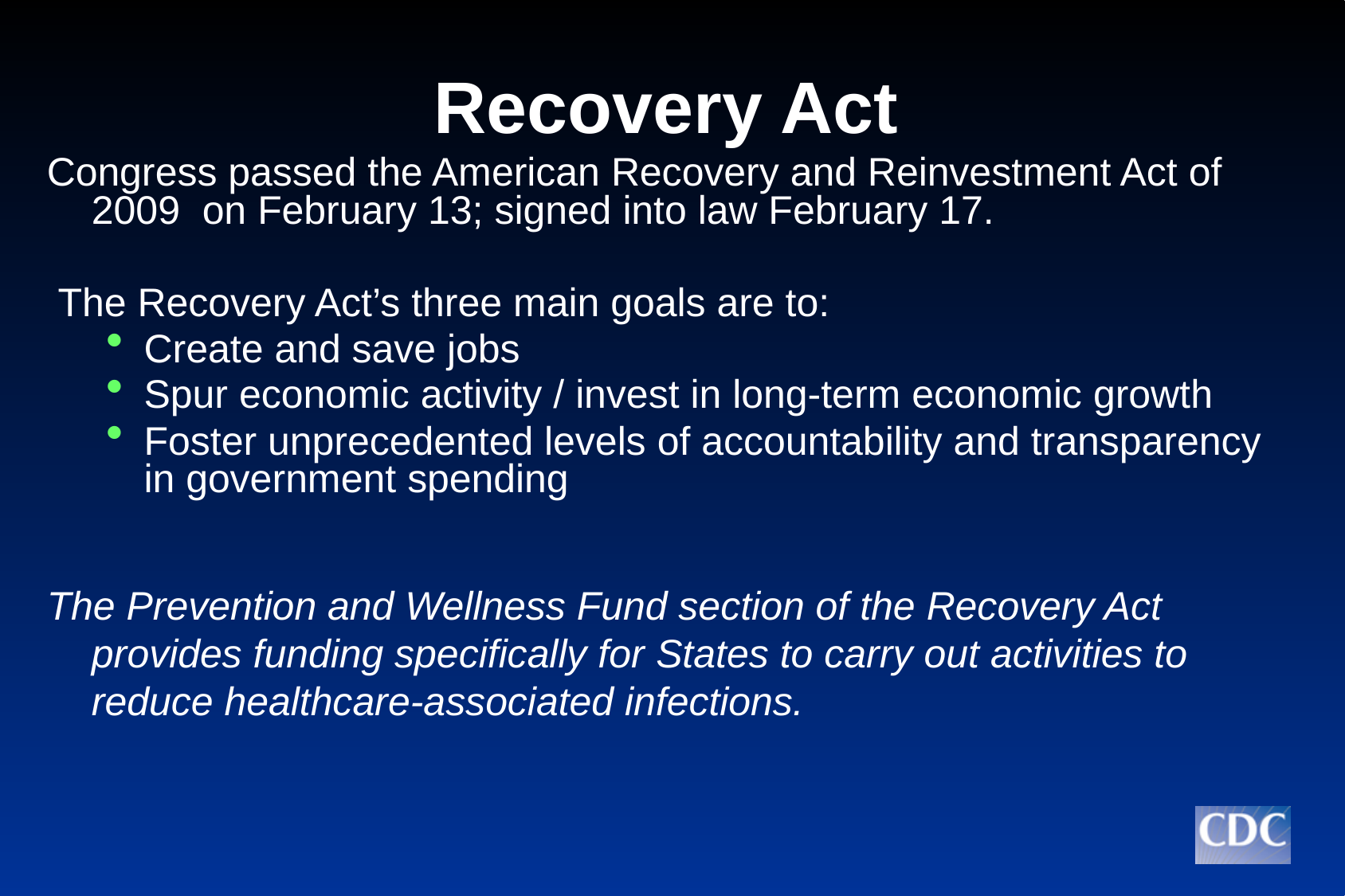

Recovery Act
Congress passed the American Recovery and Reinvestment Act of 2009  on February 13; signed into law February 17.

 The Recovery Act’s three main goals are to:
Create and save jobs
Spur economic activity / invest in long-term economic growth
Foster unprecedented levels of accountability and transparency in government spending

The Prevention and Wellness Fund section of the Recovery Act provides funding specifically for States to carry out activities to reduce healthcare-associated infections.